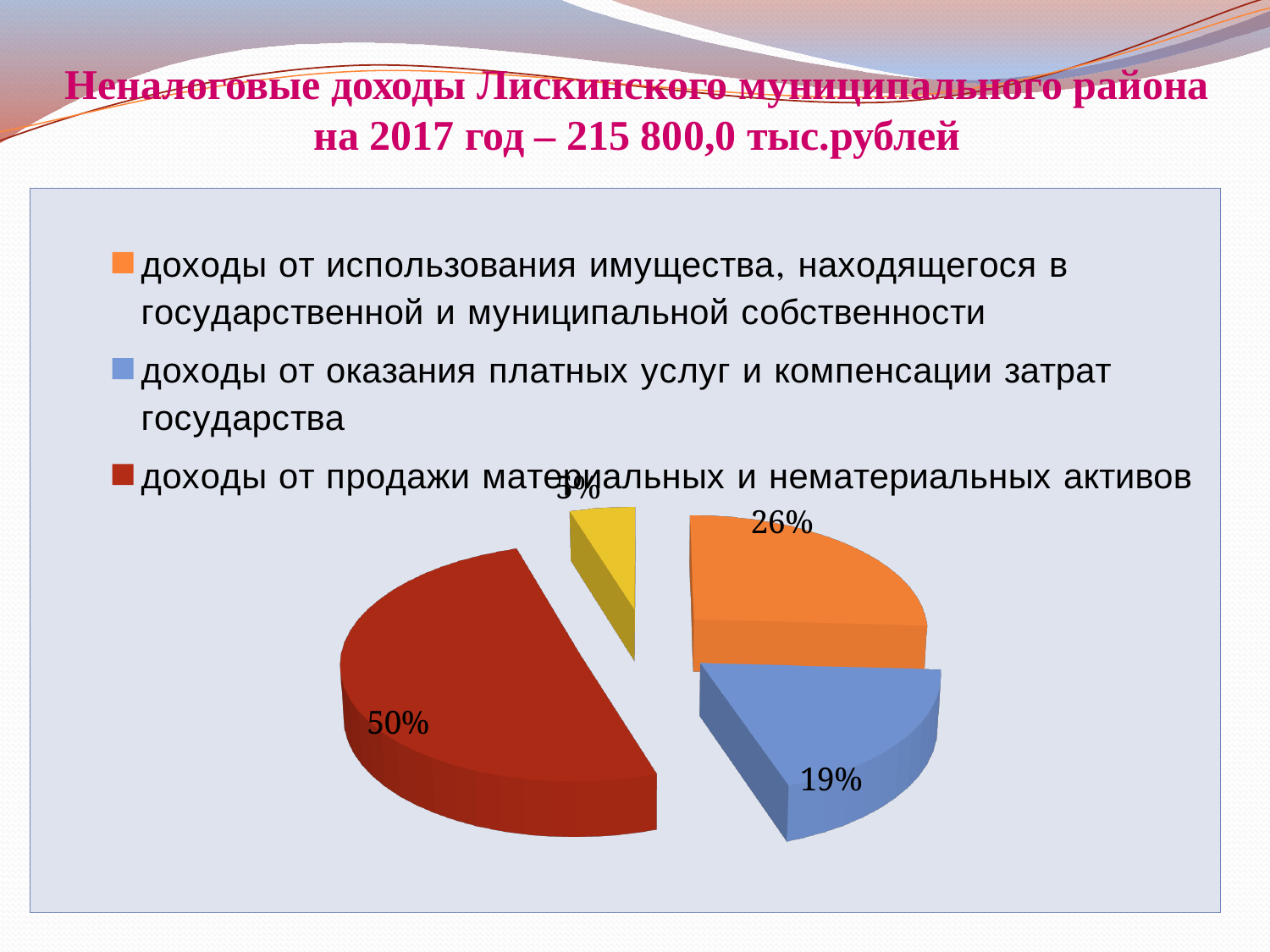

# Неналоговые доходы Лискинского муниципального района на 2017 год – 215 800,0 тыс.рублей

[unsupported chart]